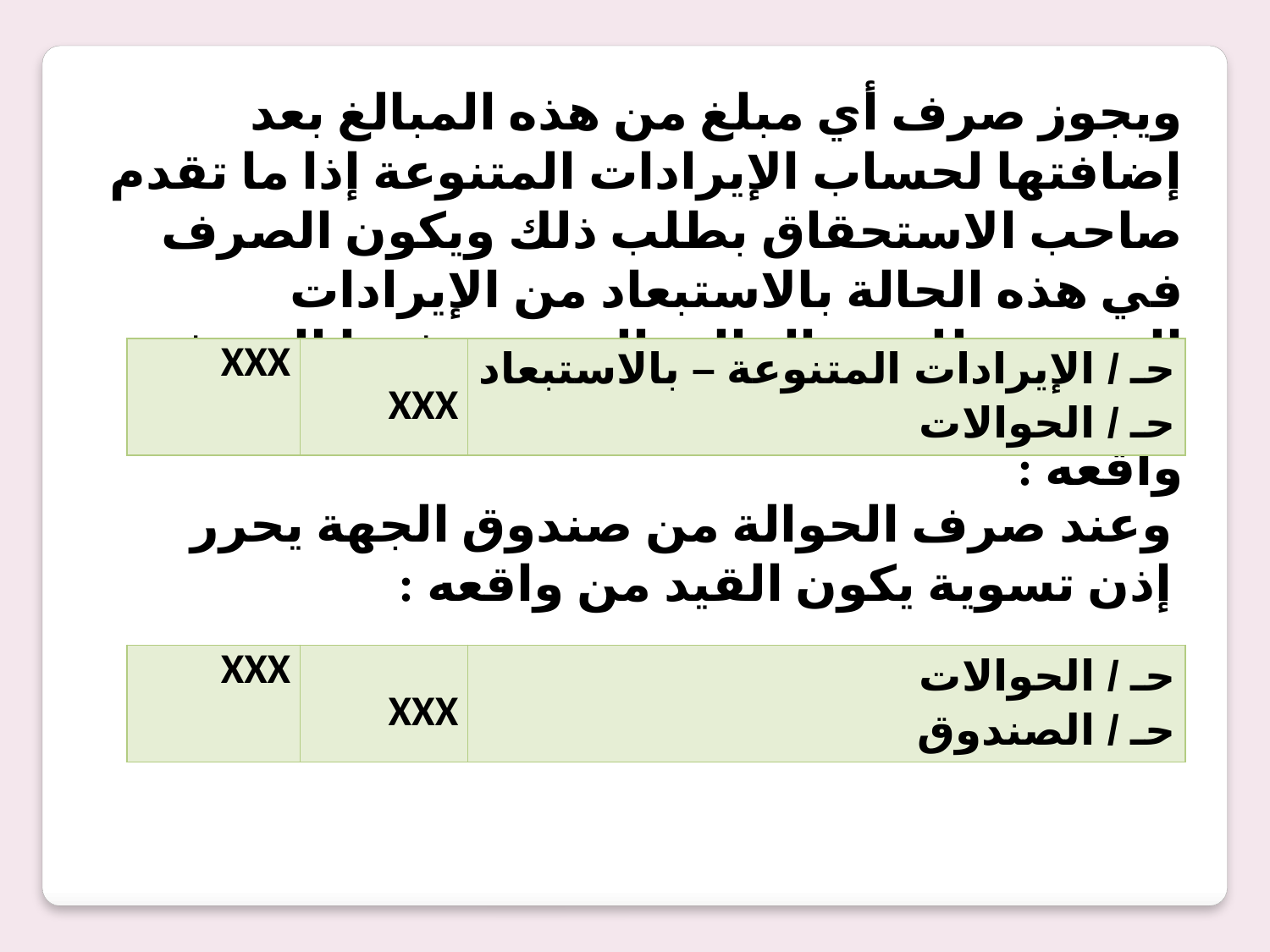

ويجوز صرف أي مبلغ من هذه المبالغ بعد إضافتها لحساب الإيرادات المتنوعة إذا ما تقدم صاحب الاستحقاق بطلب ذلك ويكون الصرف في هذه الحالة بالاستبعاد من الإيرادات المتنوعة للسنة المالية التي يتم فيها الصرف حيث يحرر أمر اعتماد صرف يكون القيد من واقعه :

| XXX | XXX | حـ / الإيرادات المتنوعة – بالاستبعاد حـ / الحوالات |
| --- | --- | --- |
وعند صرف الحوالة من صندوق الجهة يحرر إذن تسوية يكون القيد من واقعه :
| XXX | XXX | حـ / الحوالات حـ / الصندوق |
| --- | --- | --- |